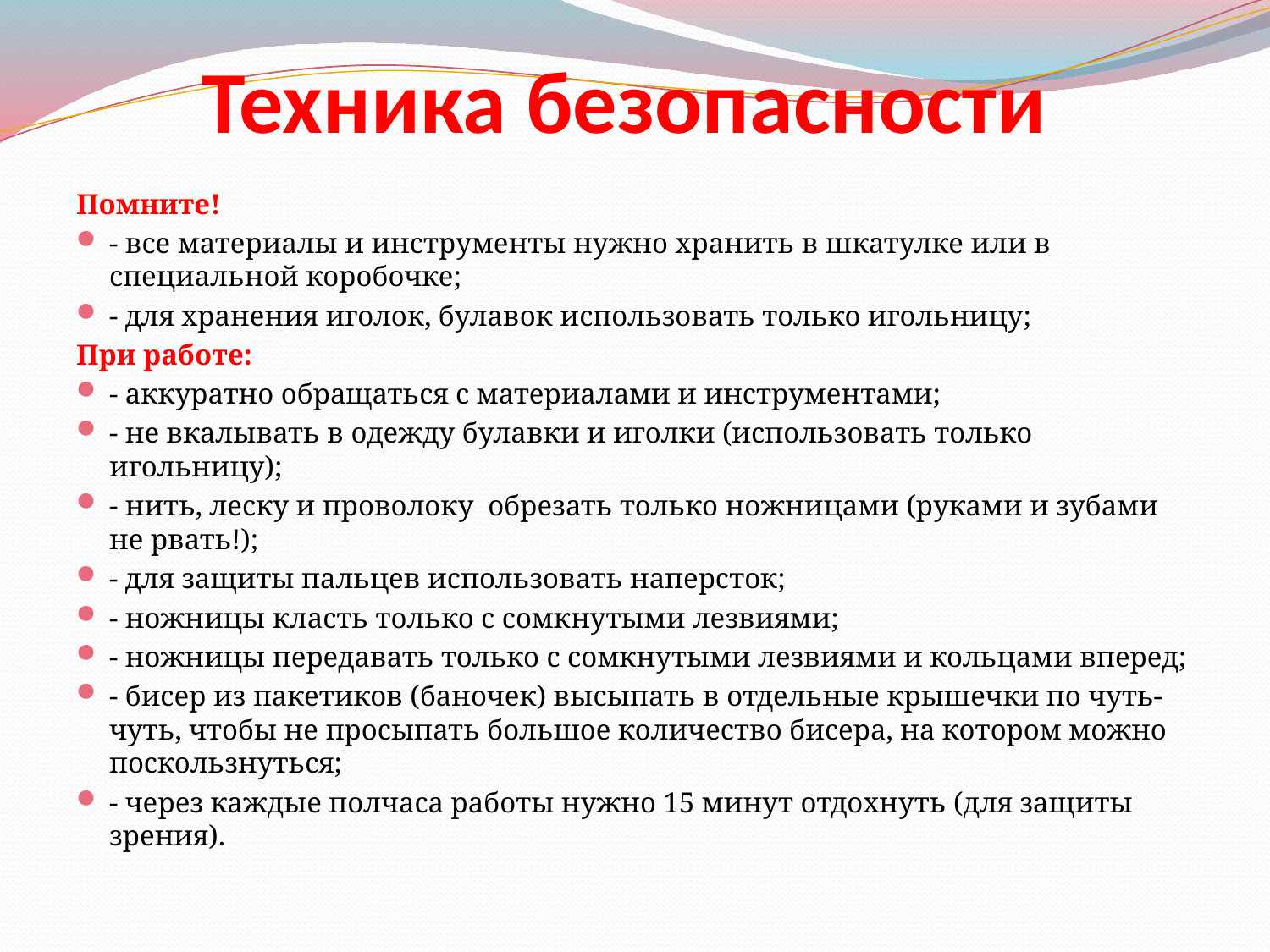

# Техника безопасности
Помните!
- все материалы и инструменты нужно хранить в шкатулке или в специальной коробочке;
- для хранения иголок, булавок использовать только игольницу;
При работе:
- аккуратно обращаться с материалами и инструментами;
- не вкалывать в одежду булавки и иголки (использовать только игольницу);
- нить, леску и проволоку  обрезать только ножницами (руками и зубами не рвать!);
- для защиты пальцев использовать наперсток;
- ножницы класть только с сомкнутыми лезвиями;
- ножницы передавать только с сомкнутыми лезвиями и кольцами вперед;
- бисер из пакетиков (баночек) высыпать в отдельные крышечки по чуть-чуть, чтобы не просыпать большое количество бисера, на котором можно поскользнуться;
- через каждые полчаса работы нужно 15 минут отдохнуть (для защиты зрения).